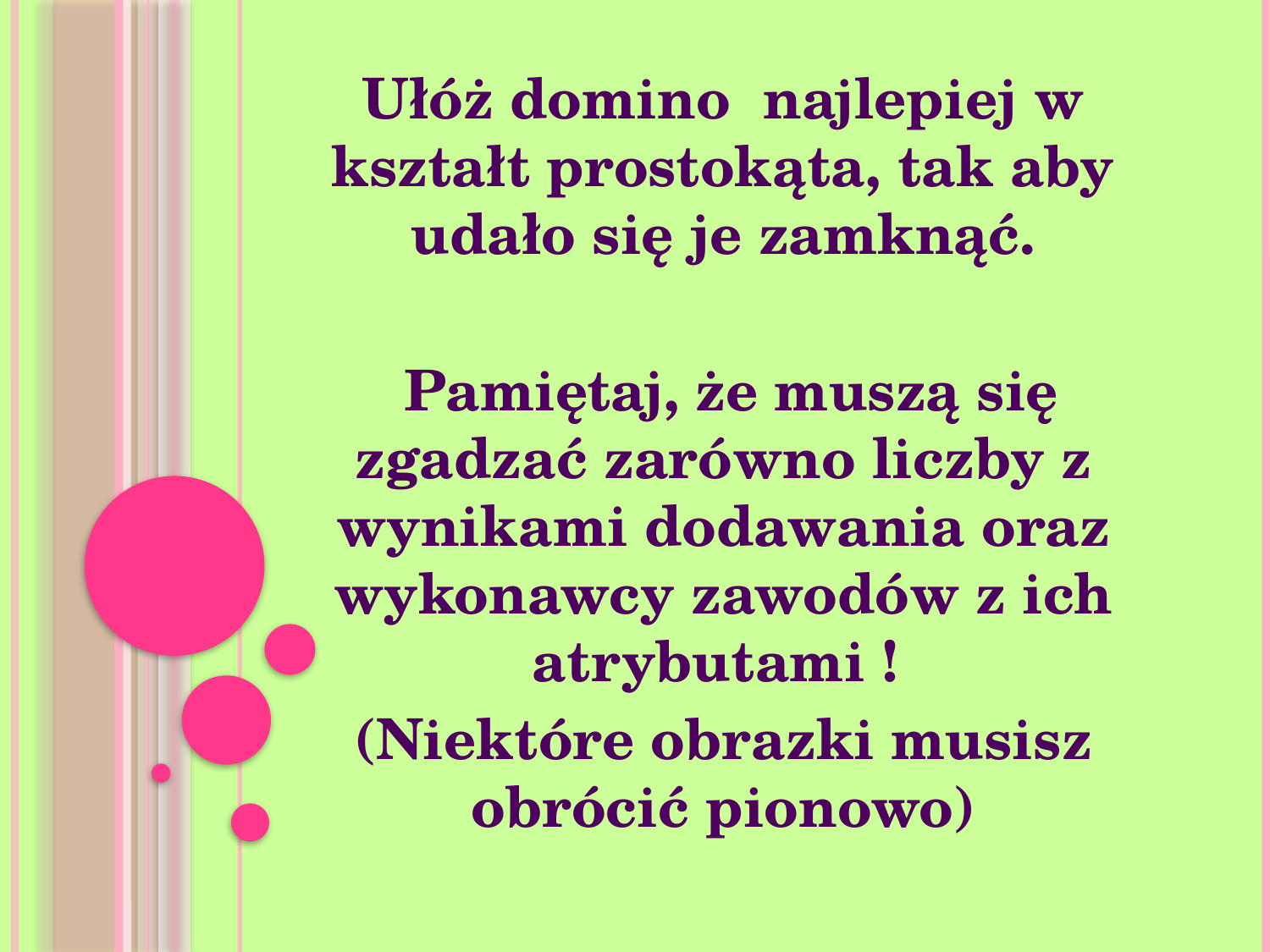

Ułóż domino  najlepiej w kształt prostokąta, tak aby udało się je zamknąć.

 Pamiętaj, że muszą się zgadzać zarówno liczby z wynikami dodawania oraz wykonawcy zawodów z ich atrybutami !
(Niektóre obrazki musisz obrócić pionowo)